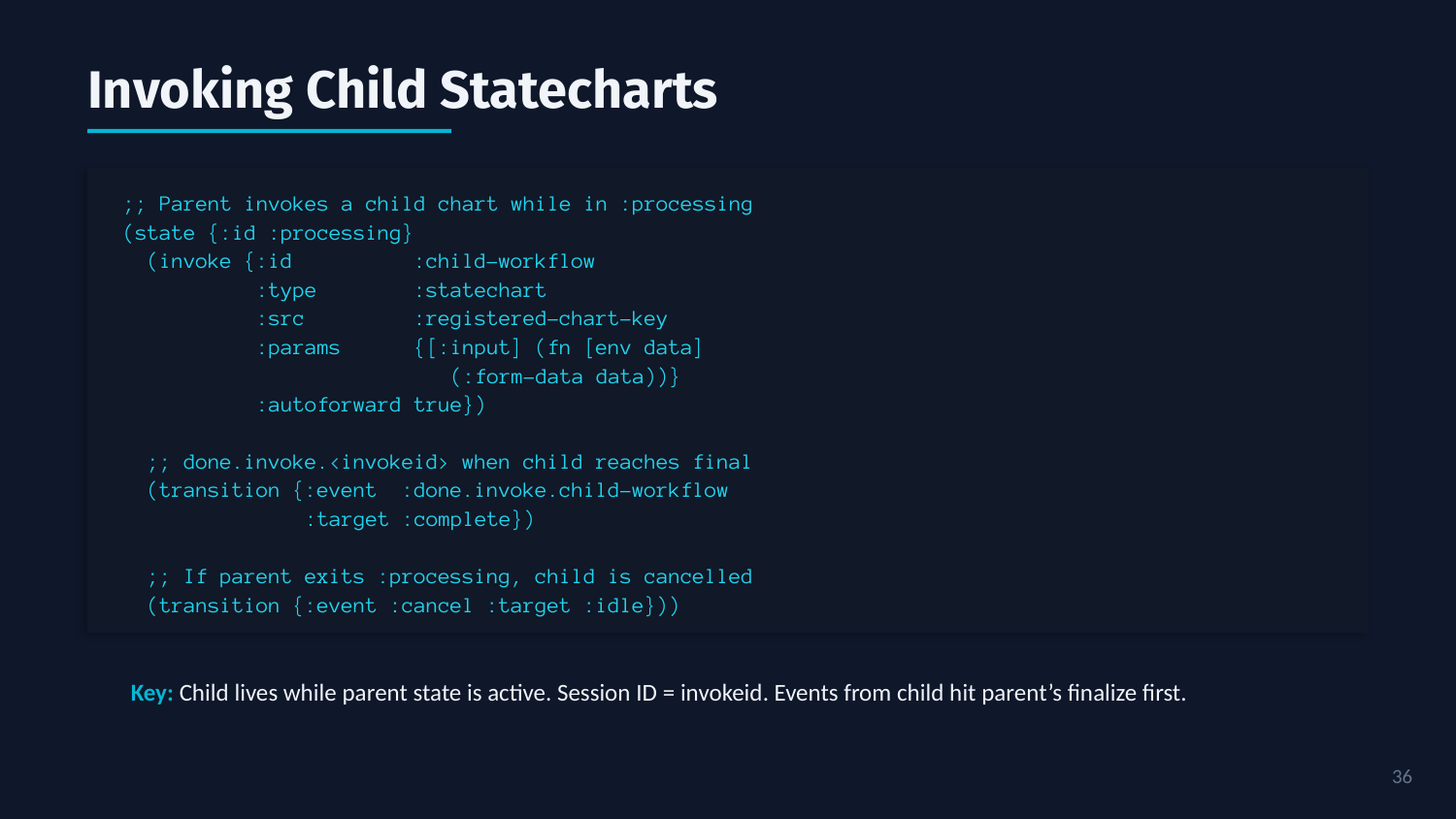

Invoking Child Statecharts

;; Parent invokes a child chart while in :processing
(state {:id :processing}
  (invoke {:id          :child-workflow
           :type        :statechart
           :src         :registered-chart-key
           :params      {[:input] (fn [env data]
                           (:form-data data))}
           :autoforward true})

  ;; done.invoke.<invokeid> when child reaches final
  (transition {:event  :done.invoke.child-workflow
               :target :complete})

  ;; If parent exits :processing, child is cancelled
  (transition {:event :cancel :target :idle}))
Key: Child lives while parent state is active. Session ID = invokeid. Events from child hit parent’s finalize first.
36